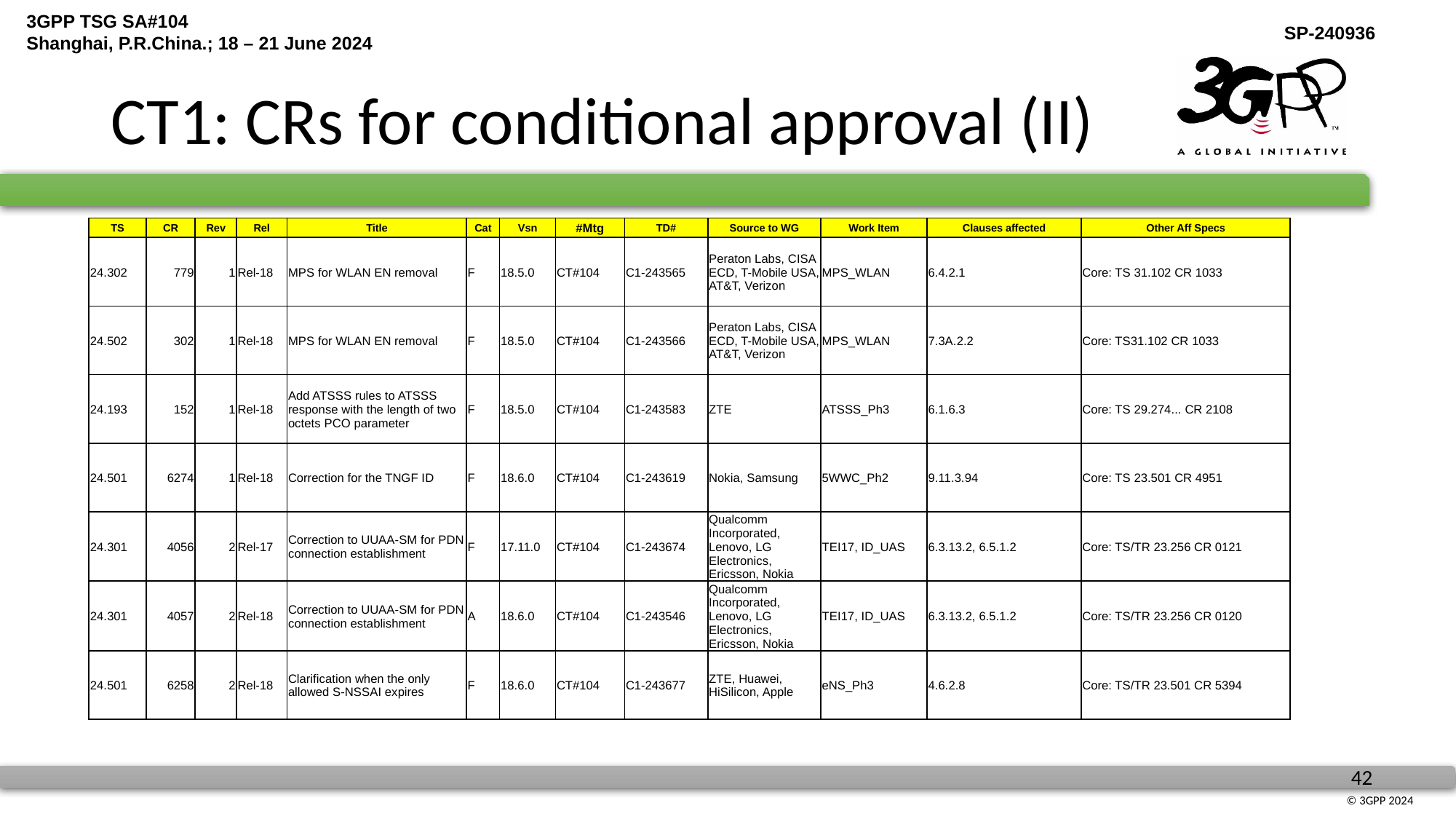

# CT1: CRs for conditional approval (II)
| TS | CR | Rev | Rel | Title | Cat | Vsn | #Mtg | TD# | Source to WG | Work Item | Clauses affected | Other Aff Specs |
| --- | --- | --- | --- | --- | --- | --- | --- | --- | --- | --- | --- | --- |
| 24.302 | 779 | 1 | Rel-18 | MPS for WLAN EN removal | F | 18.5.0 | CT#104 | C1-243565 | Peraton Labs, CISA ECD, T-Mobile USA, AT&T, Verizon | MPS\_WLAN | 6.4.2.1 | Core: TS 31.102 CR 1033 |
| 24.502 | 302 | 1 | Rel-18 | MPS for WLAN EN removal | F | 18.5.0 | CT#104 | C1-243566 | Peraton Labs, CISA ECD, T-Mobile USA, AT&T, Verizon | MPS\_WLAN | 7.3A.2.2 | Core: TS31.102 CR 1033 |
| 24.193 | 152 | 1 | Rel-18 | Add ATSSS rules to ATSSS response with the length of two octets PCO parameter | F | 18.5.0 | CT#104 | C1-243583 | ZTE | ATSSS\_Ph3 | 6.1.6.3 | Core: TS 29.274... CR 2108 |
| 24.501 | 6274 | 1 | Rel-18 | Correction for the TNGF ID | F | 18.6.0 | CT#104 | C1-243619 | Nokia, Samsung | 5WWC\_Ph2 | 9.11.3.94 | Core: TS 23.501 CR 4951 |
| 24.301 | 4056 | 2 | Rel-17 | Correction to UUAA-SM for PDN connection establishment | F | 17.11.0 | CT#104 | C1-243674 | Qualcomm Incorporated, Lenovo, LG Electronics, Ericsson, Nokia | TEI17, ID\_UAS | 6.3.13.2, 6.5.1.2 | Core: TS/TR 23.256 CR 0121 |
| 24.301 | 4057 | 2 | Rel-18 | Correction to UUAA-SM for PDN connection establishment | A | 18.6.0 | CT#104 | C1-243546 | Qualcomm Incorporated, Lenovo, LG Electronics, Ericsson, Nokia | TEI17, ID\_UAS | 6.3.13.2, 6.5.1.2 | Core: TS/TR 23.256 CR 0120 |
| 24.501 | 6258 | 2 | Rel-18 | Clarification when the only allowed S-NSSAI expires | F | 18.6.0 | CT#104 | C1-243677 | ZTE, Huawei, HiSilicon, Apple | eNS\_Ph3 | 4.6.2.8 | Core: TS/TR 23.501 CR 5394 |